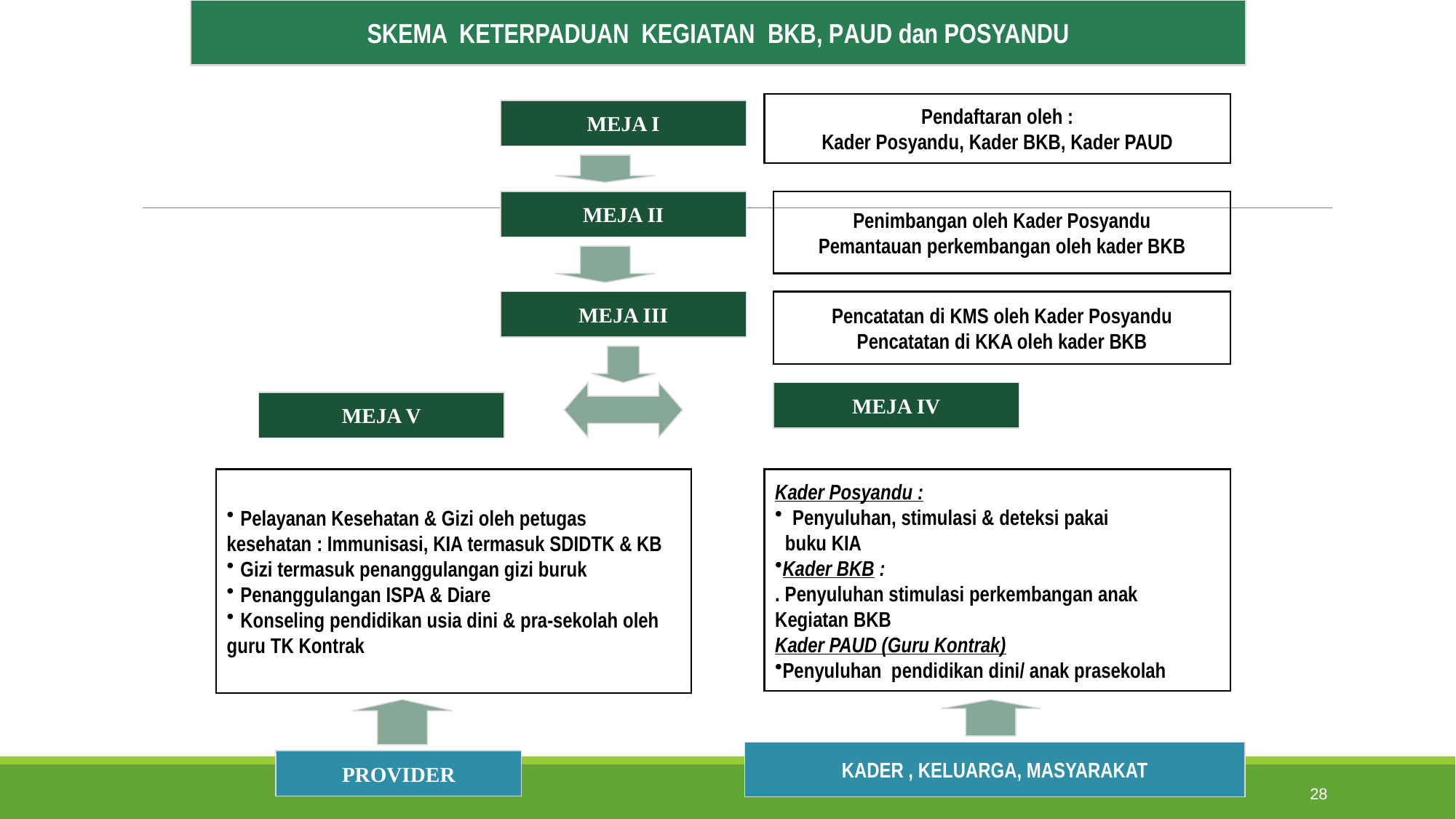

SKEMA  KETERPADUAN  KEGIATAN  BKB, PAUD dan POSYANDU
Pendaftaran oleh :
Kader Posyandu, Kader BKB, Kader PAUD
MEJA I

MEJA II
Penimbangan oleh Kader Posyandu
Pemantauan perkembangan oleh kader BKB

MEJA III
Pencatatan di KMS oleh Kader Posyandu
Pencatatan di KKA oleh kader BKB

MEJA IV
MEJA V
Pelayanan Kesehatan & Gizi oleh petugas
kesehatan : Immunisasi, KIA termasuk SDIDTK & KB
Gizi termasuk penanggulangan gizi buruk
Penanggulangan ISPA & Diare
Konseling pendidikan usia dini & pra-sekolah oleh
guru TK Kontrak
Kader Posyandu :
  Penyuluhan, stimulasi & deteksi pakai
  buku KIA
Kader BKB :
. Penyuluhan stimulasi perkembangan anak
Kegiatan BKB
Kader PAUD (Guru Kontrak)
Penyuluhan  pendidikan dini/ anak prasekolah

KADER , KELUARGA, MASYARAKAT
PROVIDER
28